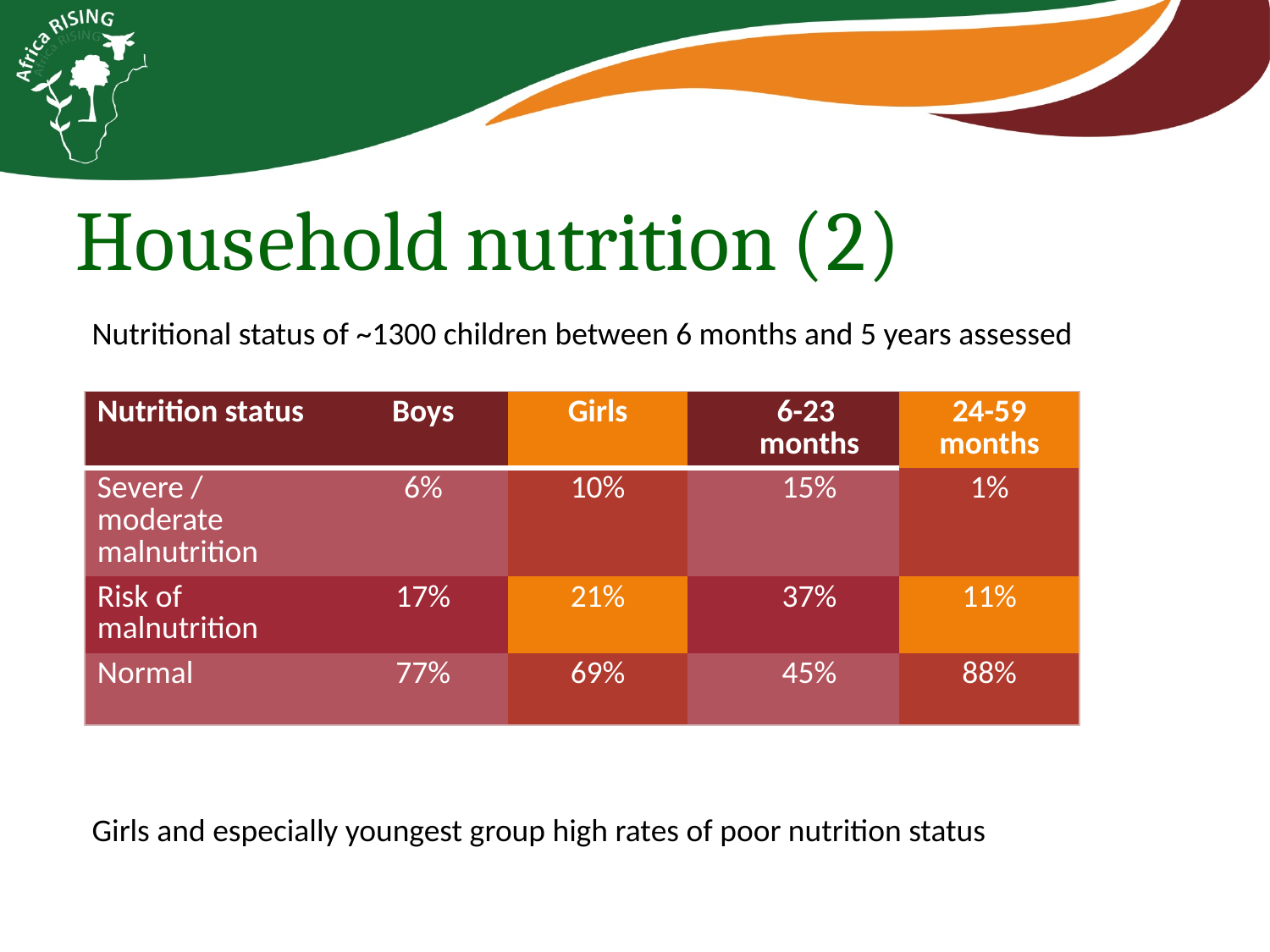

# Household nutrition (2)
Nutritional status of ~1300 children between 6 months and 5 years assessed
| Nutrition status | Boys | Girls |  | 6-23 months | 24-59 months |
| --- | --- | --- | --- | --- | --- |
| Severe / moderate malnutrition | 6% | 10% |  | 15% | 1% |
| Risk of malnutrition | 17% | 21% |  | 37% | 11% |
| Normal | 77% | 69% |  | 45% | 88% |
Girls and especially youngest group high rates of poor nutrition status